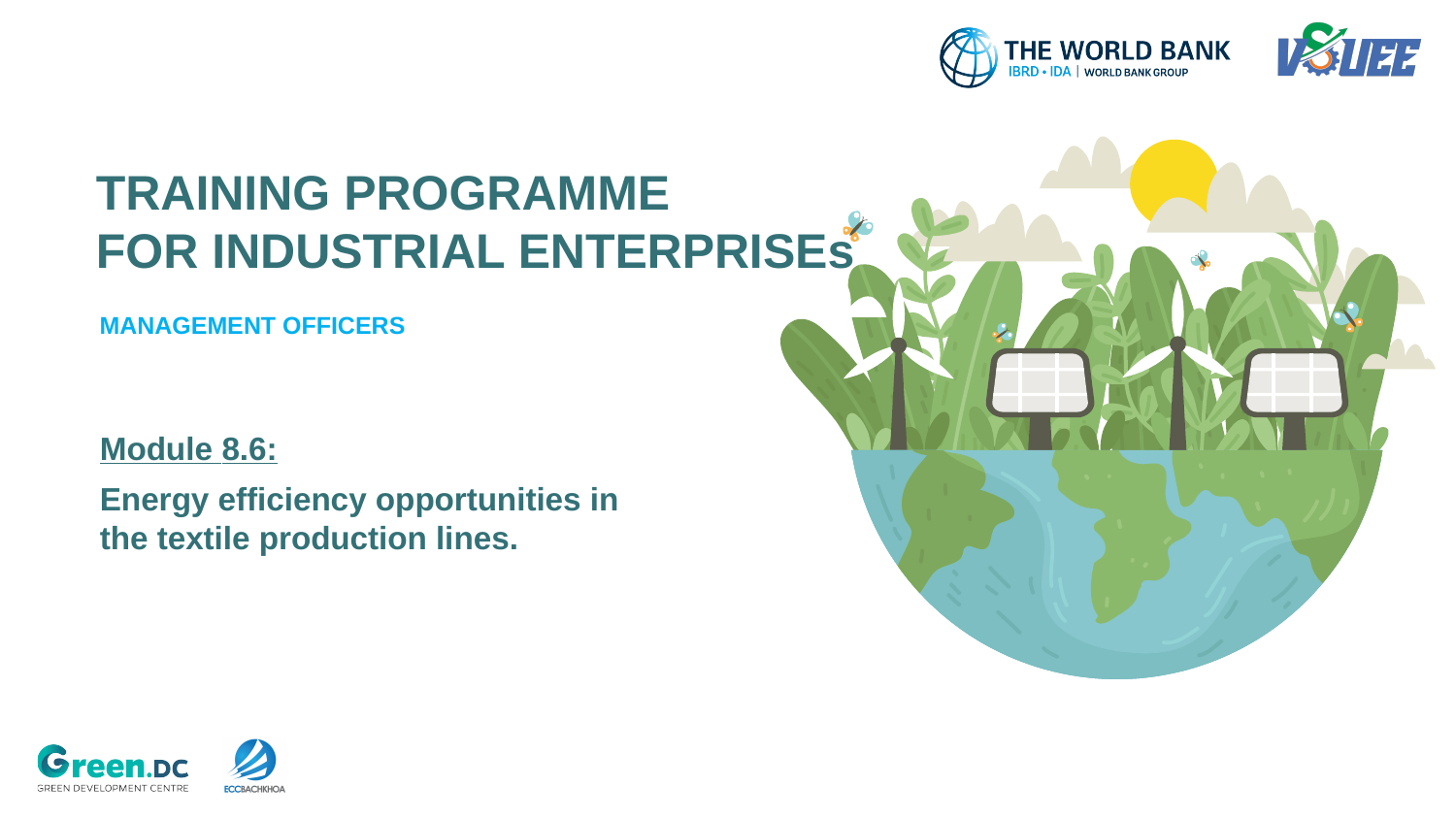

# TRAINING PROGRAMME FOR INDUSTRIAL ENTERPRISEs

MANAGEMENT OFFICERS
Module 8.6:
Energy efficiency opportunities in the textile production lines.